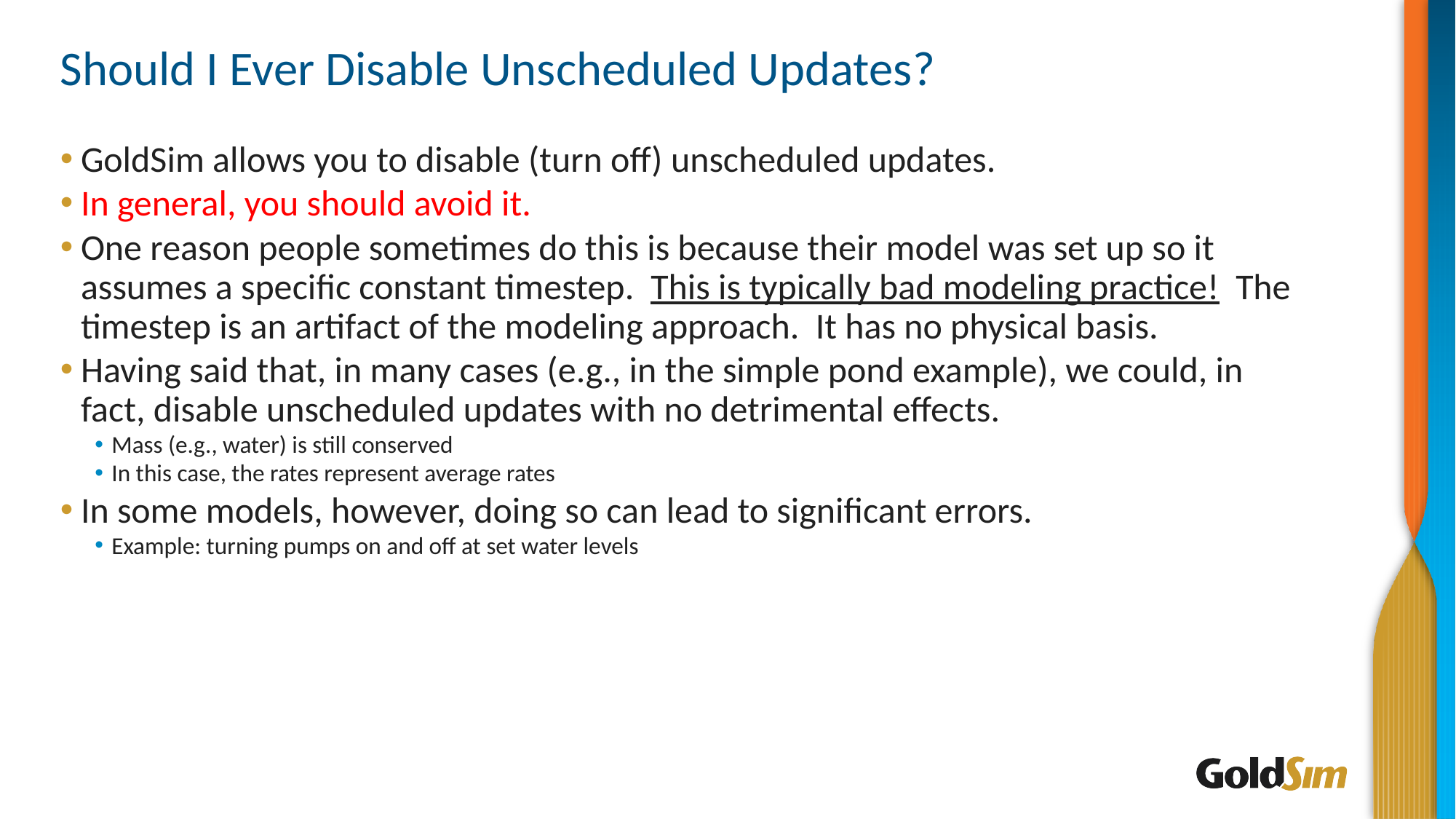

# Should I Ever Disable Unscheduled Updates?
GoldSim allows you to disable (turn off) unscheduled updates.
In general, you should avoid it.
One reason people sometimes do this is because their model was set up so it assumes a specific constant timestep.  This is typically bad modeling practice!  The timestep is an artifact of the modeling approach.  It has no physical basis.
Having said that, in many cases (e.g., in the simple pond example), we could, in fact, disable unscheduled updates with no detrimental effects.
Mass (e.g., water) is still conserved
In this case, the rates represent average rates
In some models, however, doing so can lead to significant errors.
Example: turning pumps on and off at set water levels